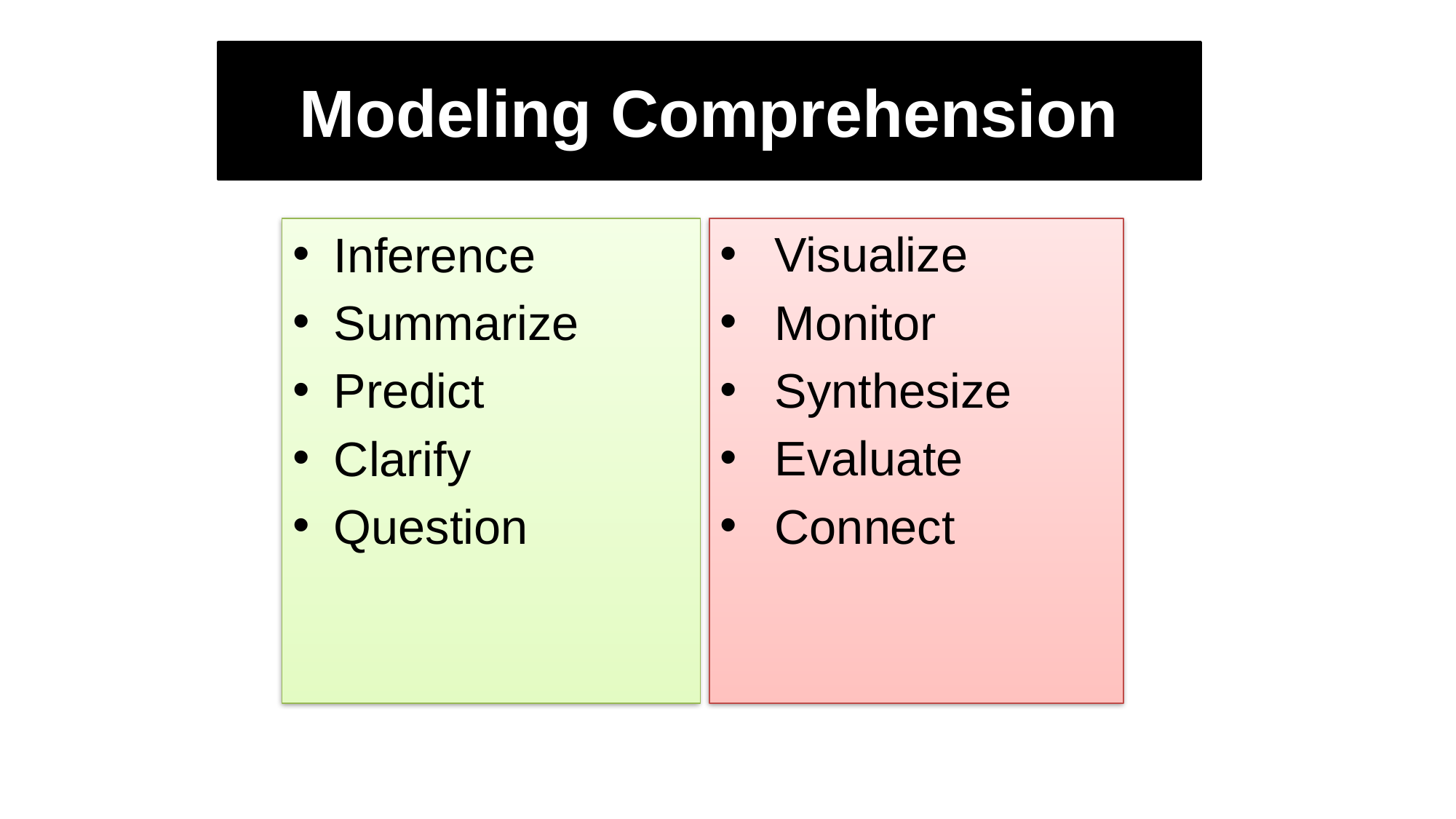

Modeling Comprehension
Inference
Summarize
Predict
Clarify
Question
Visualize
Monitor
Synthesize
Evaluate
Connect